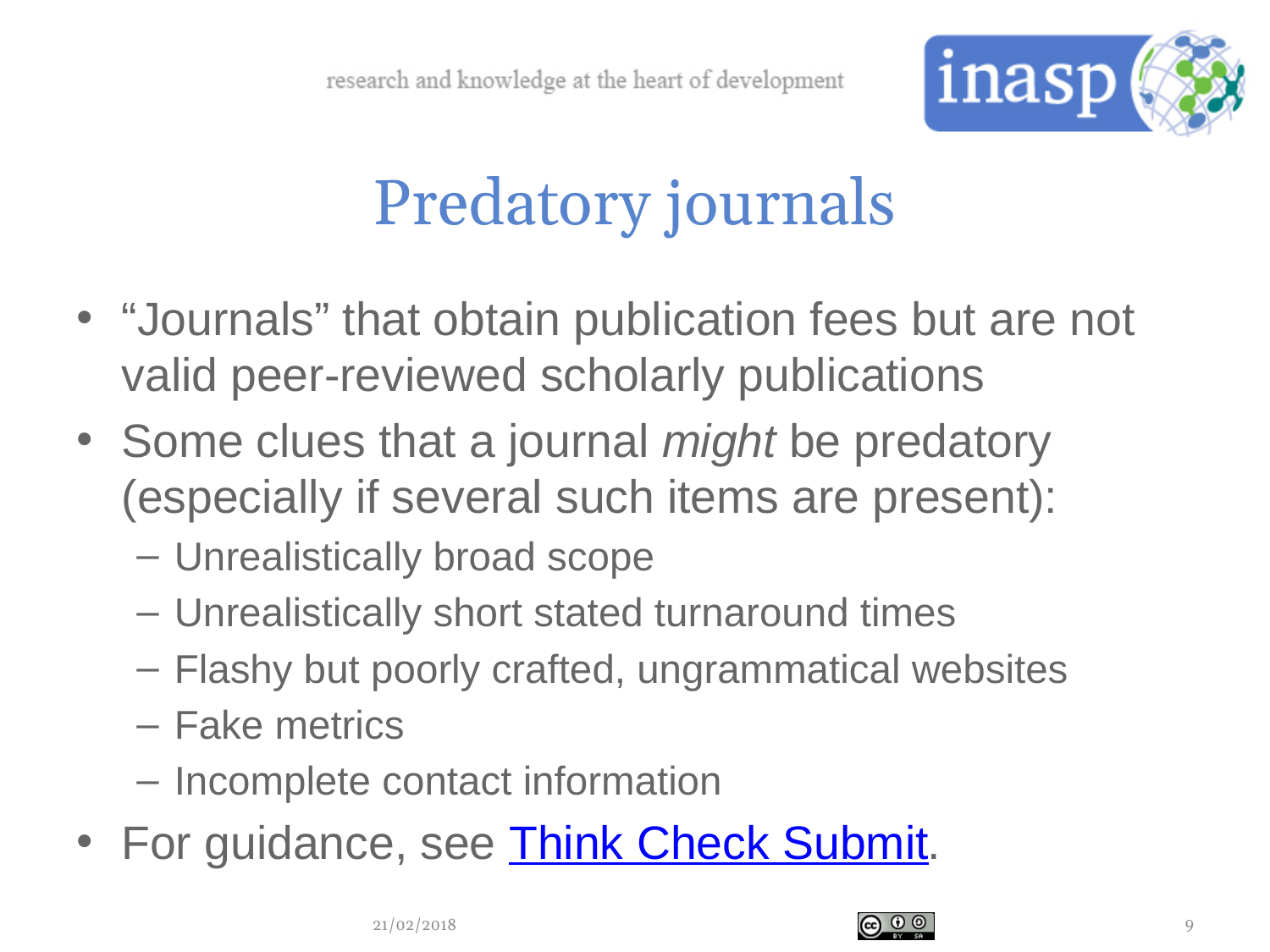

Predatory journals
“Journals” that obtain publication fees but are not valid peer-reviewed scholarly publications
Some clues that a journal might be predatory (especially if several such items are present):
Unrealistically broad scope
Unrealistically short stated turnaround times
Flashy but poorly crafted, ungrammatical websites
Fake metrics
Incomplete contact information
For guidance, see Think Check Submit.

21/02/2018

9